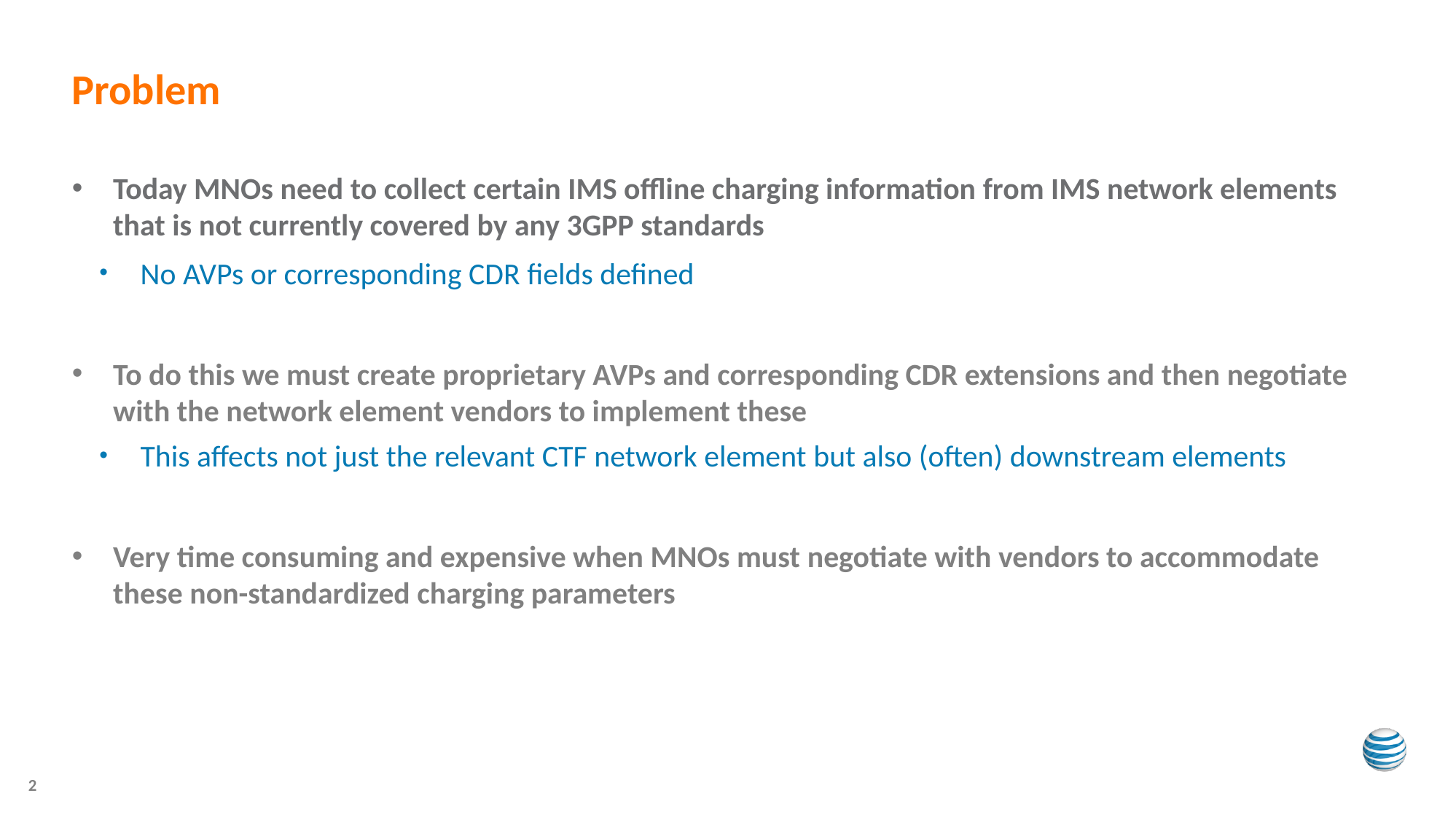

# Problem
Today MNOs need to collect certain IMS offline charging information from IMS network elements that is not currently covered by any 3GPP standards
No AVPs or corresponding CDR fields defined

To do this we must create proprietary AVPs and corresponding CDR extensions and then negotiate with the network element vendors to implement these
This affects not just the relevant CTF network element but also (often) downstream elements

Very time consuming and expensive when MNOs must negotiate with vendors to accommodate these non-standardized charging parameters
2